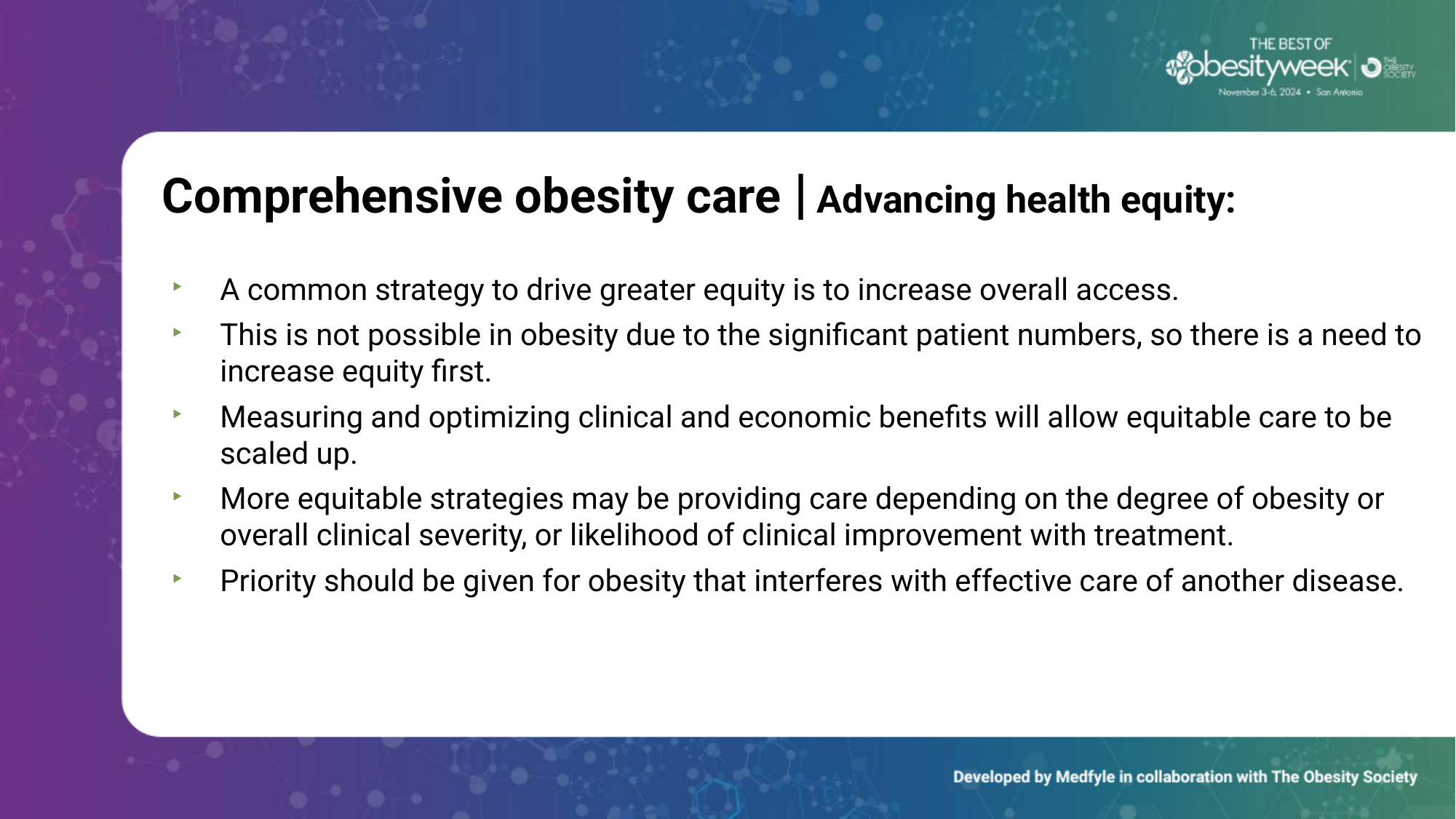

# Comprehensive obesity care | Advancing health equity:
A common strategy to drive greater equity is to increase overall access.
This is not possible in obesity due to the significant patient numbers, so there is a need to increase equity first.
Measuring and optimizing clinical and economic benefits will allow equitable care to be scaled up.
More equitable strategies may be providing care depending on the degree of obesity or overall clinical severity, or likelihood of clinical improvement with treatment.
Priority should be given for obesity that interferes with effective care of another disease.